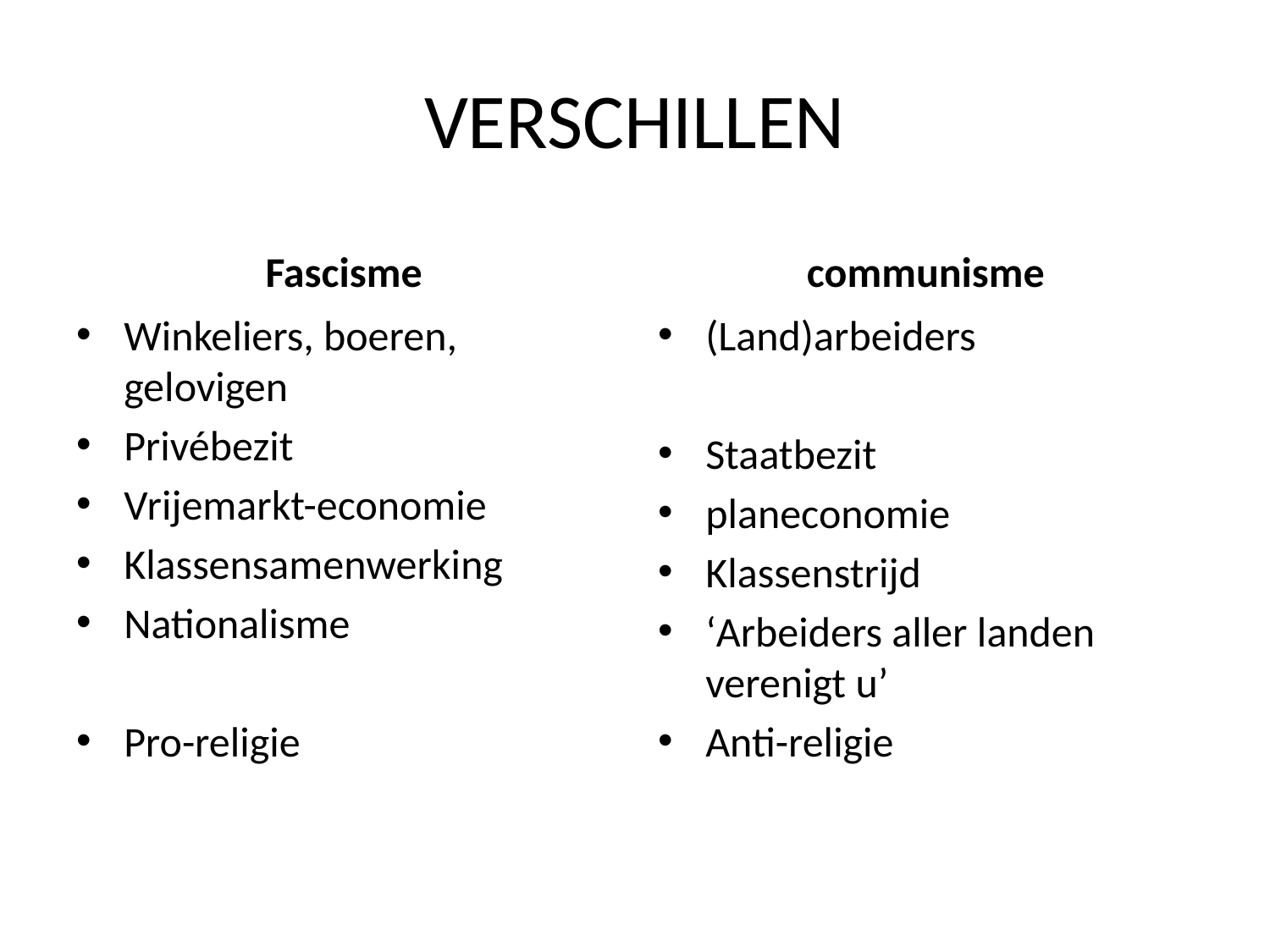

# VERSCHILLEN
Fascisme
communisme
Winkeliers, boeren, gelovigen
Privébezit
Vrijemarkt-economie
Klassensamenwerking
Nationalisme

Pro-religie

(Land)arbeiders

Staatbezit
planeconomie
Klassenstrijd
‘Arbeiders aller landen verenigt u’
Anti-religie